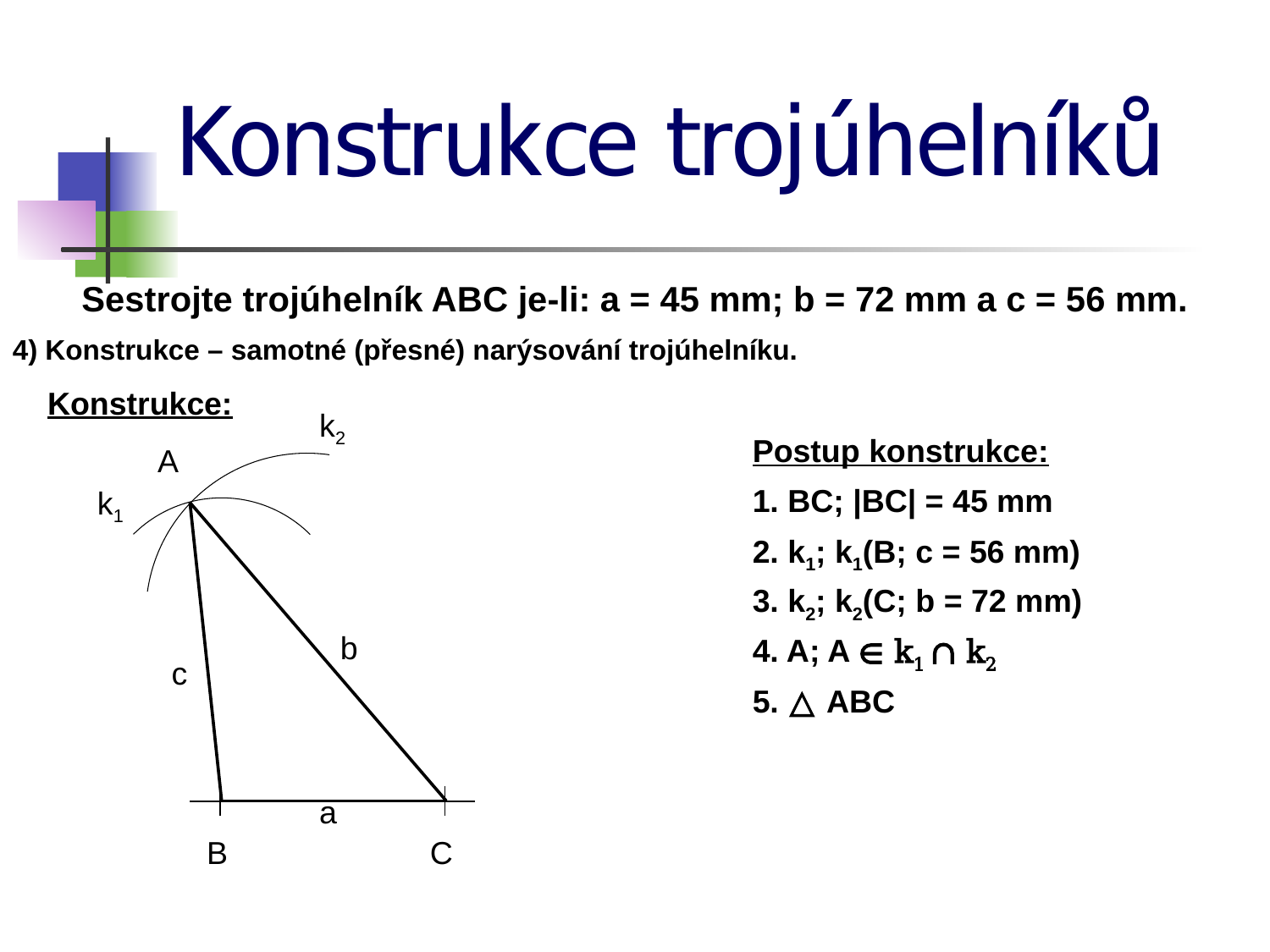

Konstrukce trojúhelníků
Sestrojte trojúhelník ABC je-li: a = 45 mm; b = 72 mm a c = 56 mm.
4) Konstrukce – samotné (přesné) narýsování trojúhelníku.
Konstrukce:
k2
Postup konstrukce:
A

1. BC; |BC| = 45 mm
k1

2. k1; k1(B; c = 56 mm)
3. k2; k2(C; b = 72 mm)
b
4. A; A ∈ k1 ∩ k2
c
5. △ ABC
a
B
C